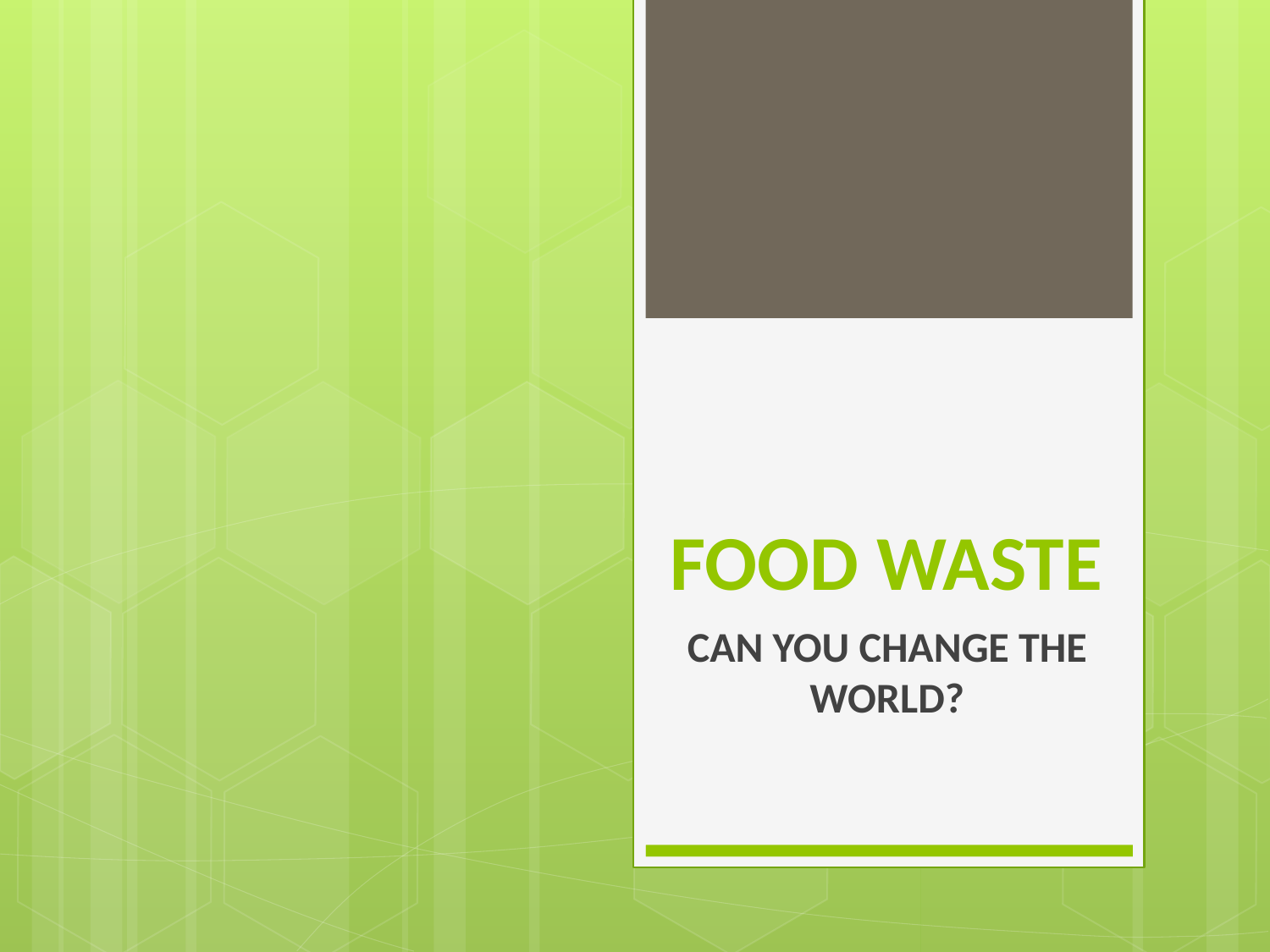

# FOOD WASTE
CAN YOU CHANGE THE WORLD?